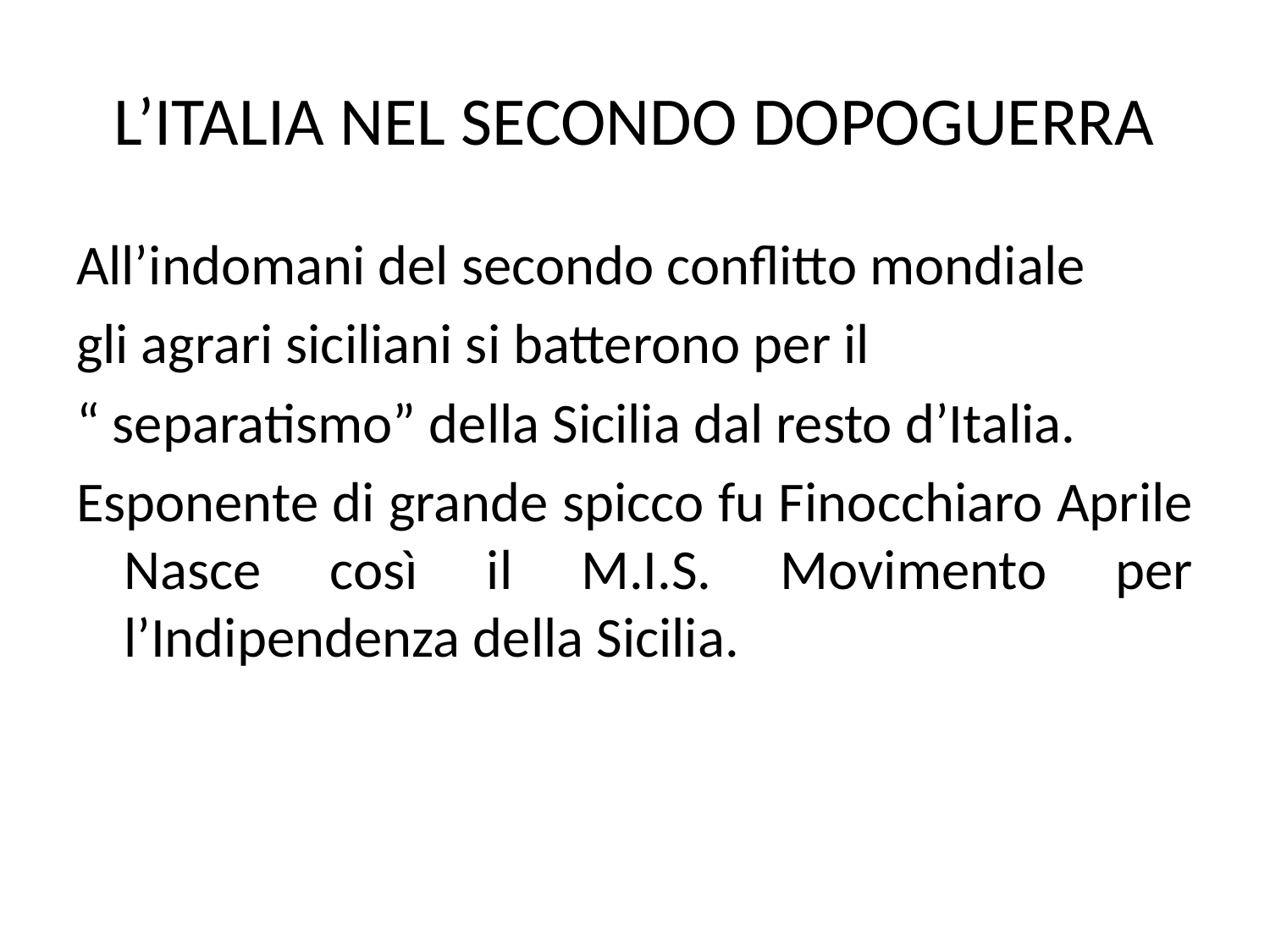

# L’ITALIA NEL SECONDO DOPOGUERRA
All’indomani del secondo conflitto mondiale
gli agrari siciliani si batterono per il
“ separatismo” della Sicilia dal resto d’Italia.
Esponente di grande spicco fu Finocchiaro Aprile Nasce così il M.I.S. Movimento per l’Indipendenza della Sicilia.